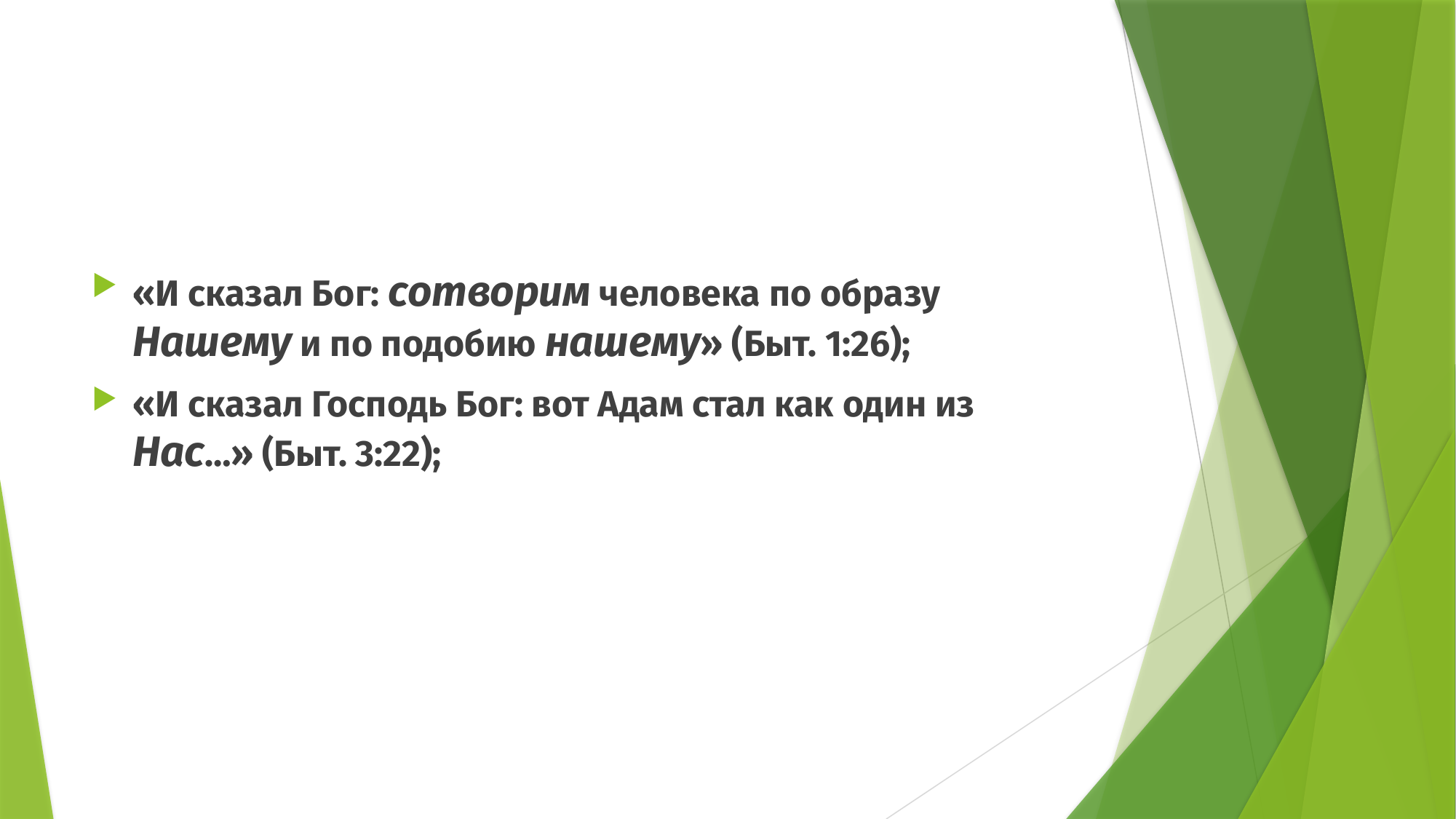

#
«И сказал Бог: сотворим человека по образу Нашему и по подобию нашему» (Быт. 1:26);
«И сказал Господь Бог: вот Адам стал как один из Нас…» (Быт. 3:22);